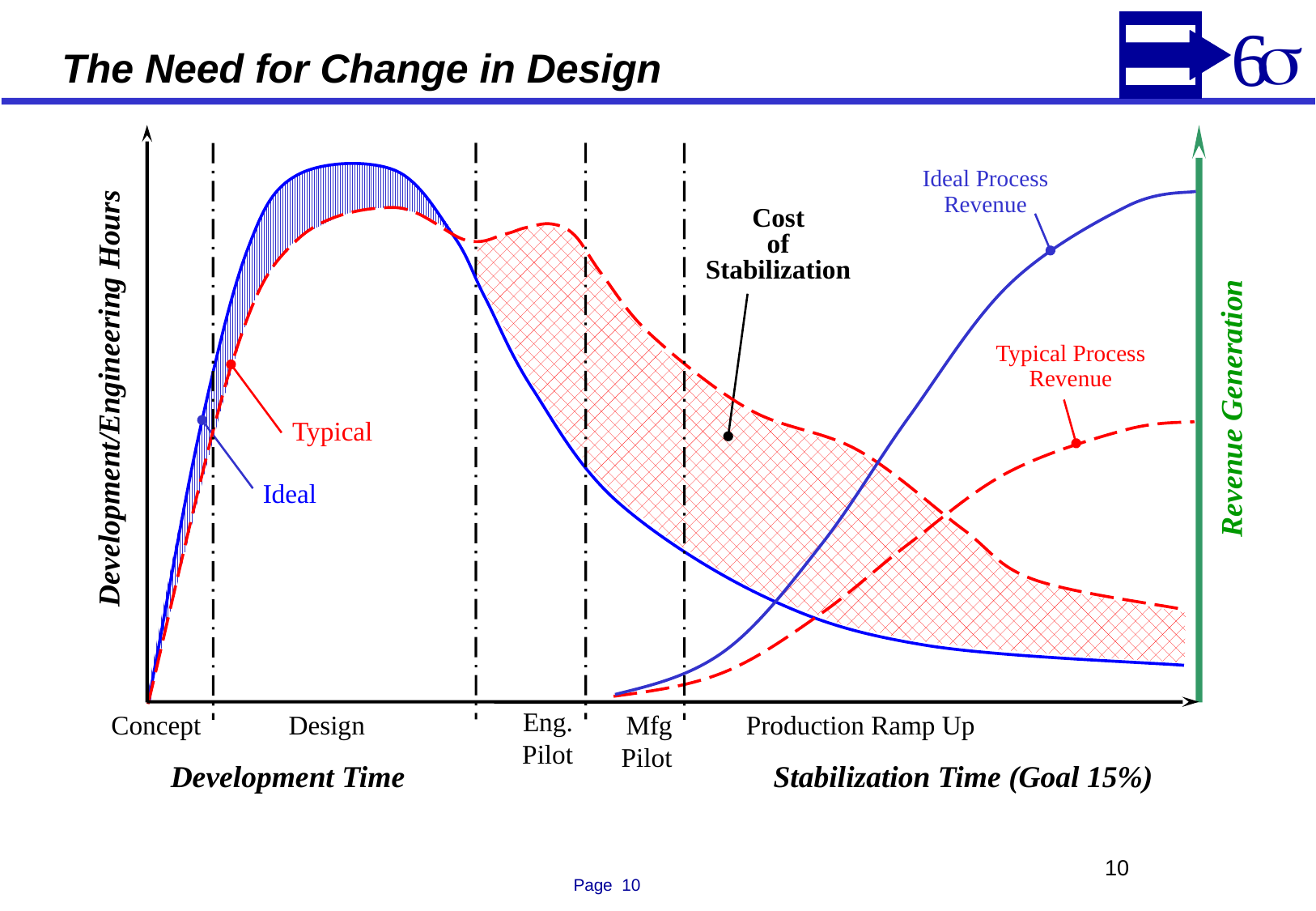

# The Need for Change in Design

Ideal Process
Revenue

Cost
of
Stabilization

Typical Process
Revenue

Development/Engineering Hours
Revenue Generation

Typical

Ideal
Eng.
Pilot

Production Ramp Up
Concept
Design
Mfg
Pilot
Development Time
Stabilization Time (Goal 15%)